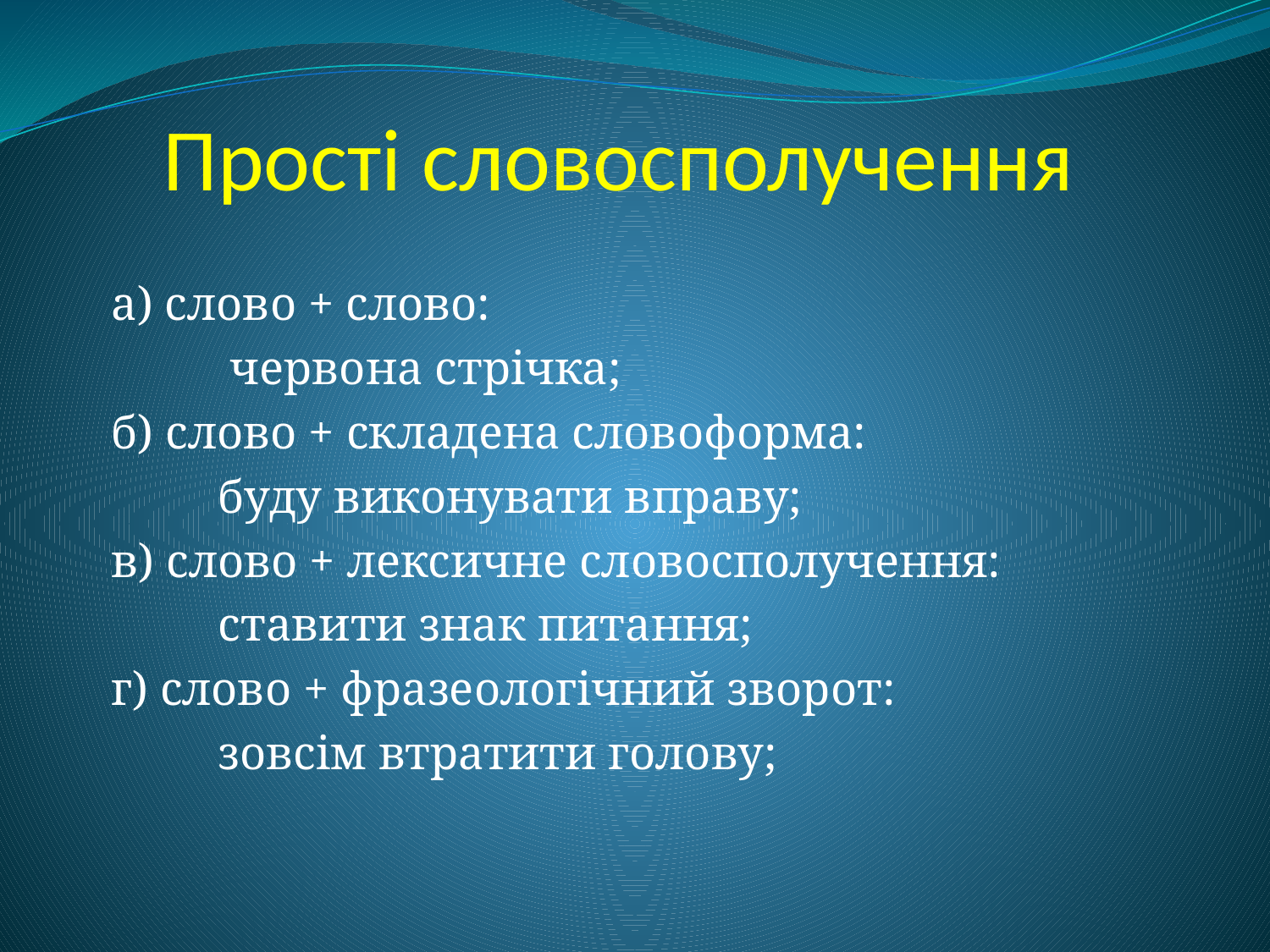

# Прості словосполучення
   а) слово + слово:
             червона стрічка;
   б) слово + складена словоформа:
            буду виконувати вправу;
   в) слово + лексичне словосполучення:
            ставити знак питання;
   г) слово + фразеологічний зворот:
            зовсім втратити голову;